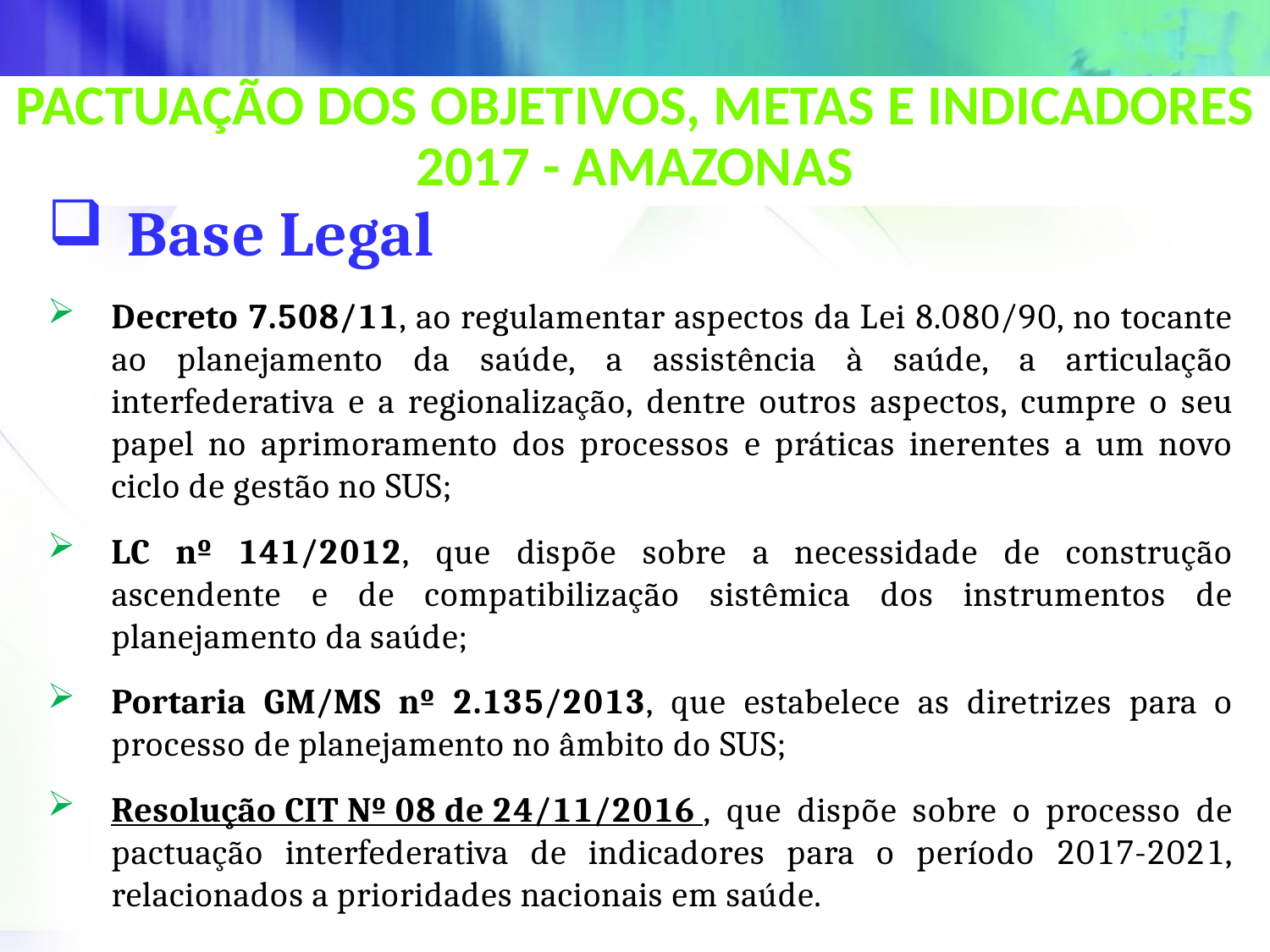

# Pactuação dos Objetivos, Metas e Indicadores 2017 - amazonas
Base Legal

Decreto 7.508/11, ao regulamentar aspectos da Lei 8.080/90, no tocante ao planejamento da saúde, a assistência à saúde, a articulação interfederativa e a regionalização, dentre outros aspectos, cumpre o seu papel no aprimoramento dos processos e práticas inerentes a um novo ciclo de gestão no SUS;

LC nº 141/2012, que dispõe sobre a necessidade de construção ascendente e de compatibilização sistêmica dos instrumentos de planejamento da saúde;

Portaria GM/MS nº 2.135/2013, que estabelece as diretrizes para o processo de planejamento no âmbito do SUS;

Resolução CIT Nº 08 de 24/11/2016 , que dispõe sobre o processo de pactuação interfederativa de indicadores para o período 2017-2021, relacionados a prioridades nacionais em saúde.